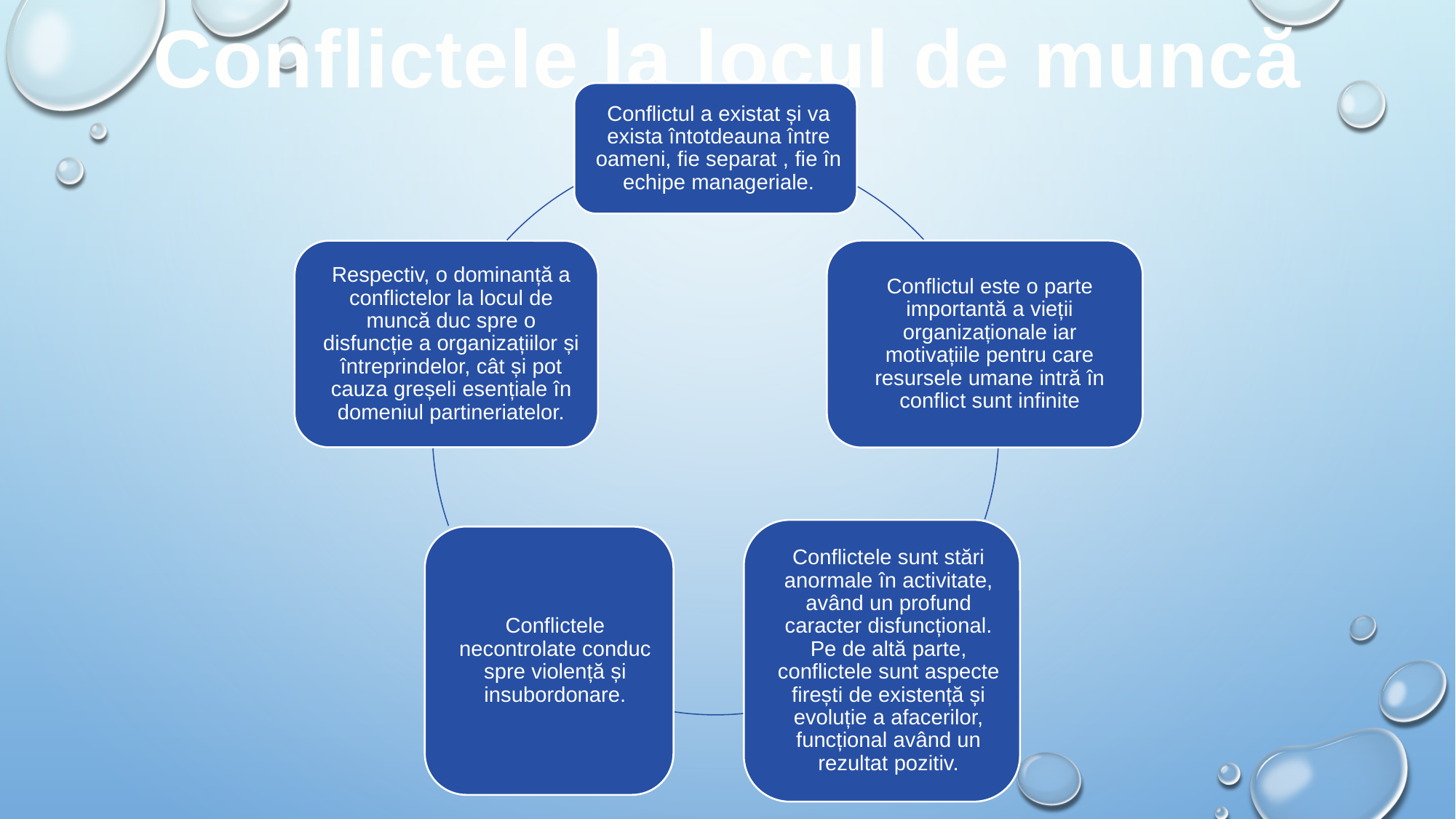

Conflictele la locul de muncă
Conflictul a existat și va exista întotdeauna între oameni, fie separat , fie în echipe manageriale.
Conflictul este o parte importantă a vieții organizaționale iar motivațiile pentru care resursele umane intră în conflict sunt infinite
Conflictele sunt stări anormale în activitate, având un profund caracter disfuncțional. Pe de altă parte, conflictele sunt aspecte firești de existență și evoluție a afacerilor, funcțional având un rezultat pozitiv.
Conflictele necontrolate conduc spre violență și insubordonare.
Respectiv, o dominanță a conflictelor la locul de muncă duc spre o disfuncție a organizațiilor și întreprindelor, cât și pot cauza greșeli esențiale în domeniul partineriatelor.